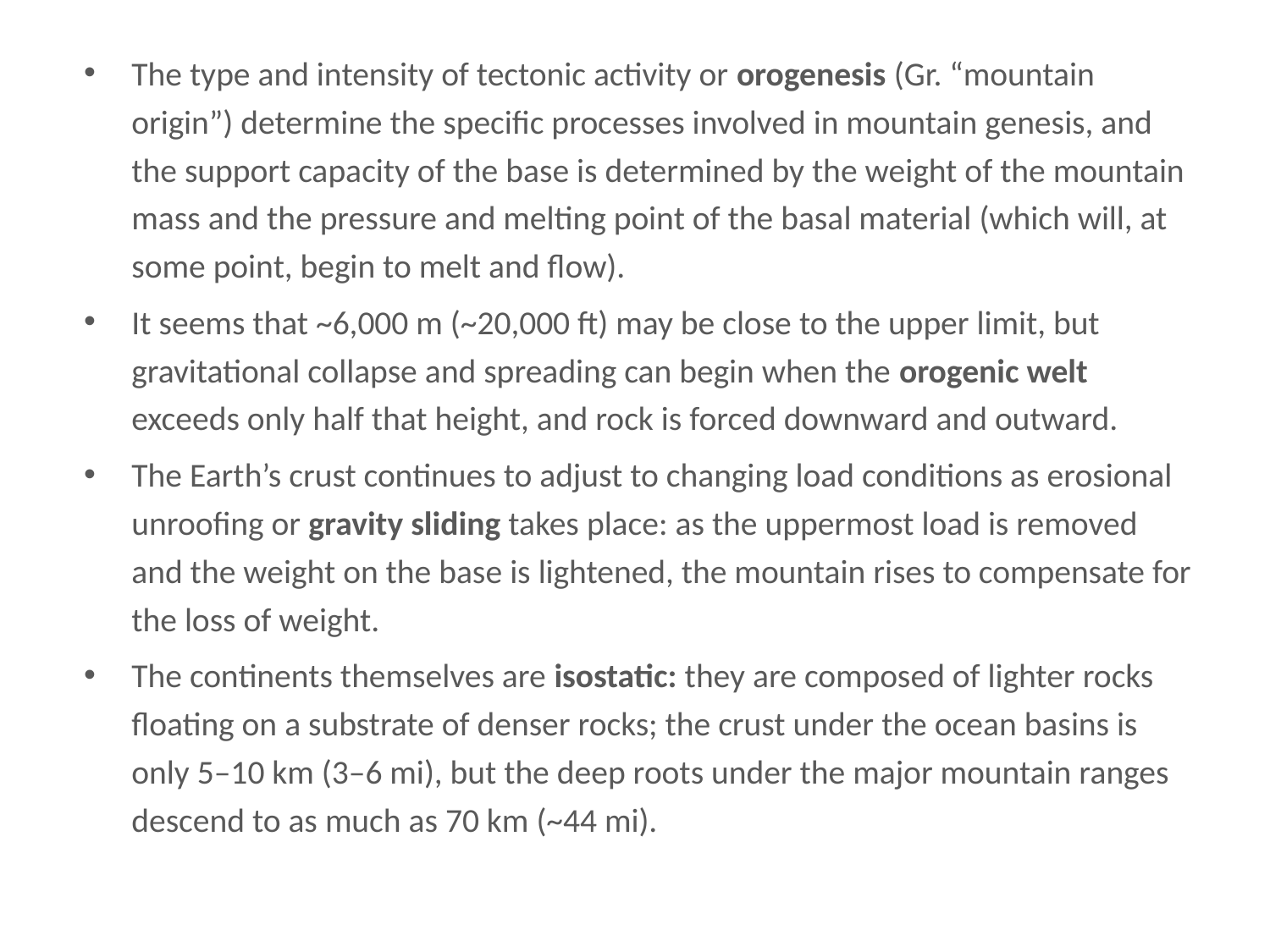

# The type and intensity of tectonic activity or orogenesis (Gr. “mountain orig...
The type and intensity of tectonic activity or orogenesis (Gr. “mountain origin”) determine the specific processes involved in mountain genesis, and the support capacity of the base is determined by the weight of the mountain mass and the pressure and melting point of the basal material (which will, at some point, begin to melt and flow).
It seems that ~6,000 m (~20,000 ft) may be close to the upper limit, but gravitational collapse and spreading can begin when the orogenic welt exceeds only half that height, and rock is forced downward and outward.
The Earth’s crust continues to adjust to changing load conditions as erosional unroofing or gravity sliding takes place: as the uppermost load is removed and the weight on the base is lightened, the mountain rises to compensate for the loss of weight.
The continents themselves are isostatic: they are composed of lighter rocks floating on a substrate of denser rocks; the crust under the ocean basins is only 5–10 km (3–6 mi), but the deep roots under the major mountain ranges descend to as much as 70 km (~44 mi).